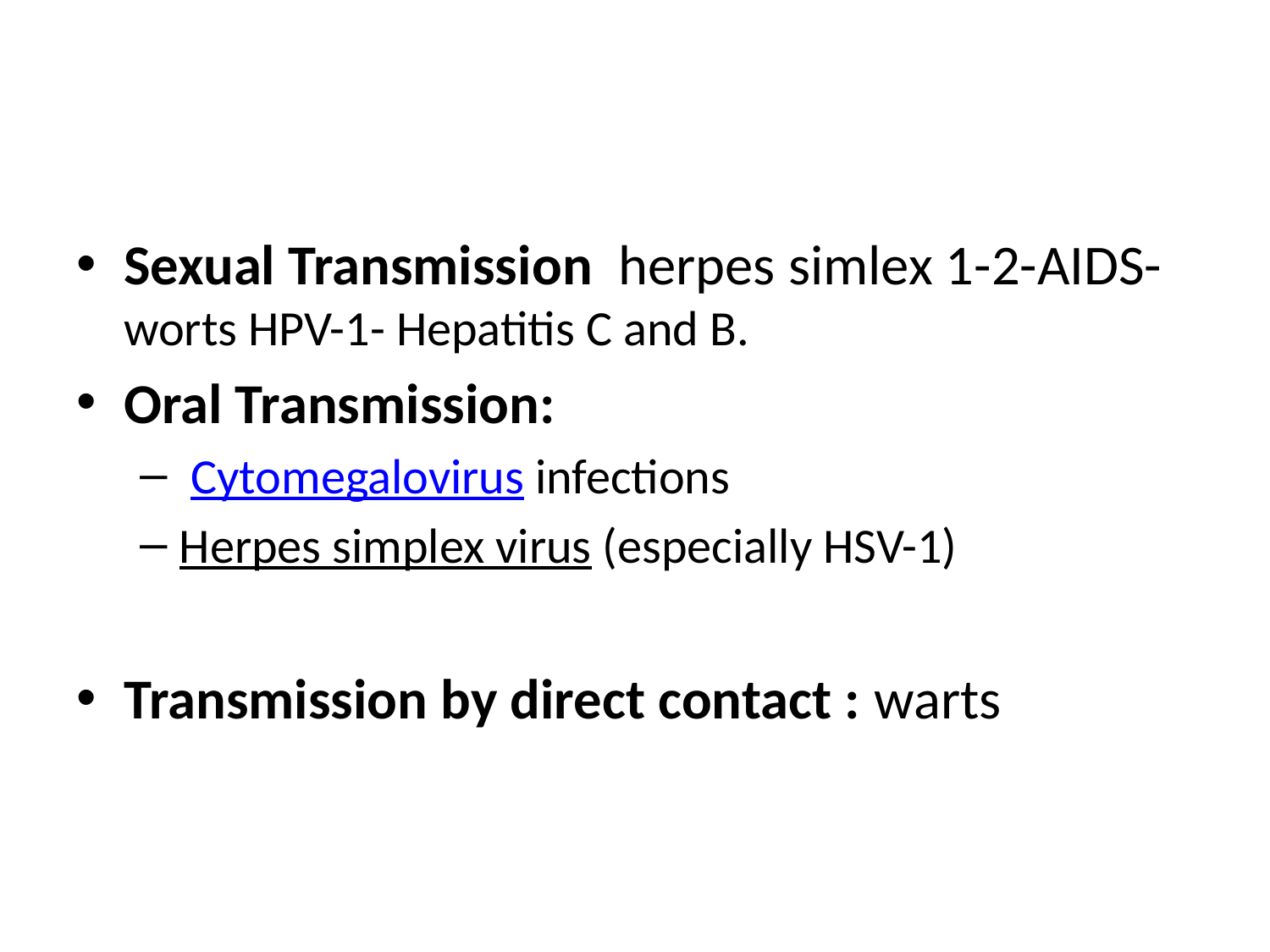

#
Sexual Transmission  herpes simlex 1-2-AIDS-worts HPV-1- Hepatitis C and B.
Oral Transmission:
 Cytomegalovirus infections
Herpes simplex virus (especially HSV-1)

Transmission by direct contact : warts